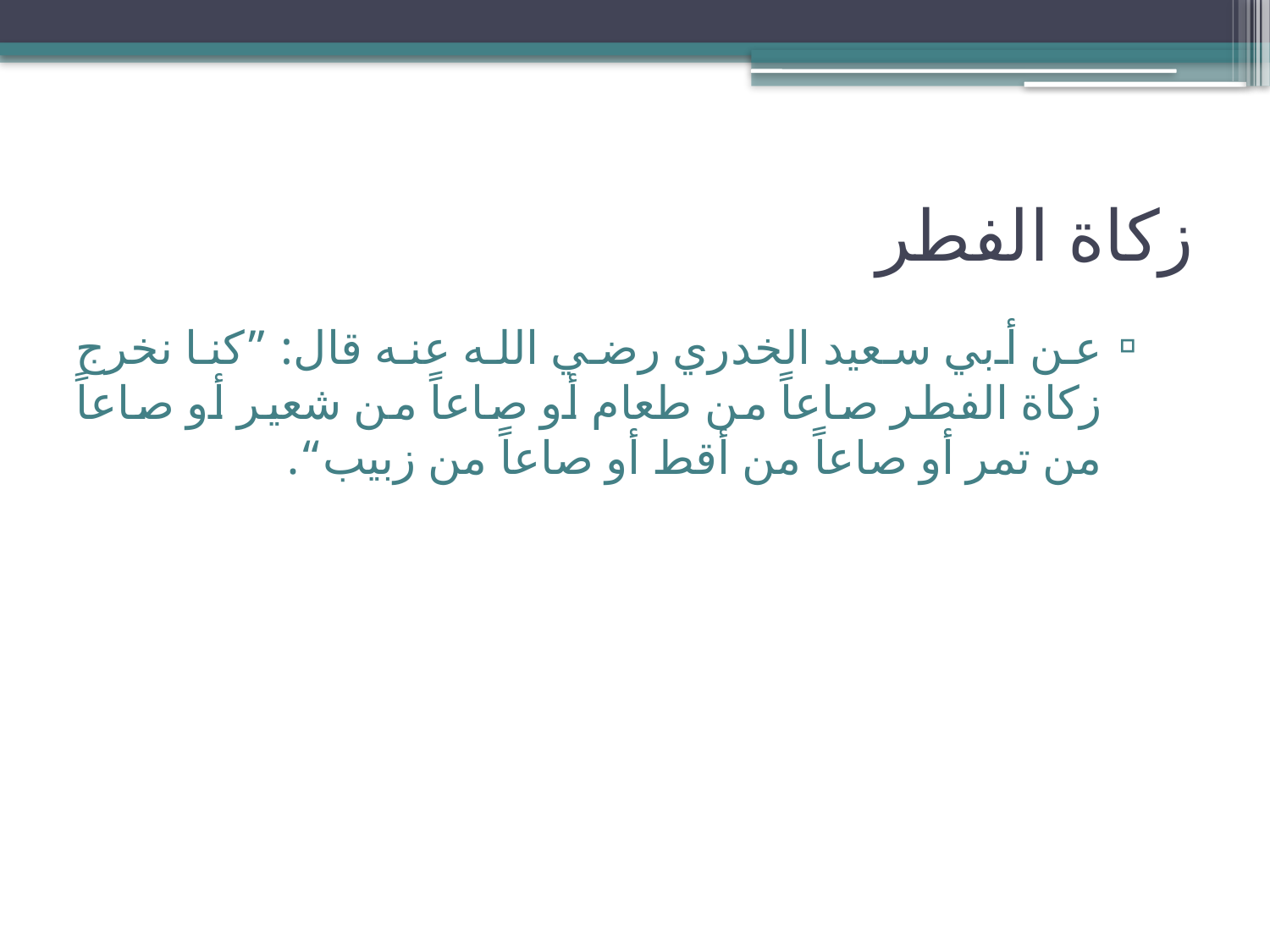

# زكاة الفطر
عن أبي سعيد الخدري رضي الله عنه قال: ”كنا نخرج زكاة الفطر صاعاً من طعام أو صاعاً من شعير أو صاعاً من تمر أو صاعاً من أقط أو صاعاً من زبيب“.